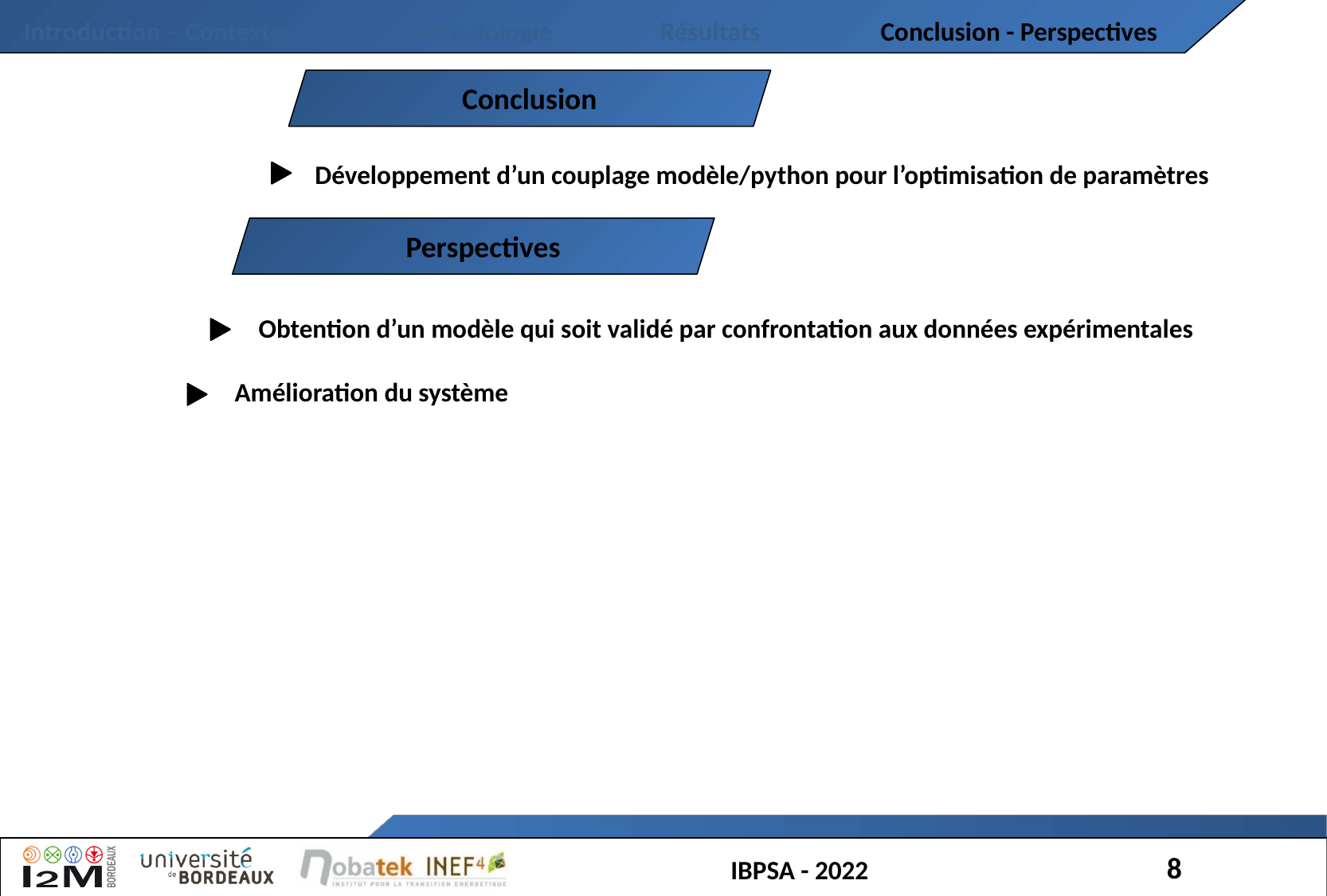

Introduction – Contexte                   Méthodologie                  Résultats                    Conclusion - Perspectives

Conclusion
              Développement d’un couplage modèle/python pour l’optimisation de paramètres

Perspectives

	                     Obtention d’un modèle qui soit validé par confrontation aux données expérimentales

	                 Amélioration du système

8